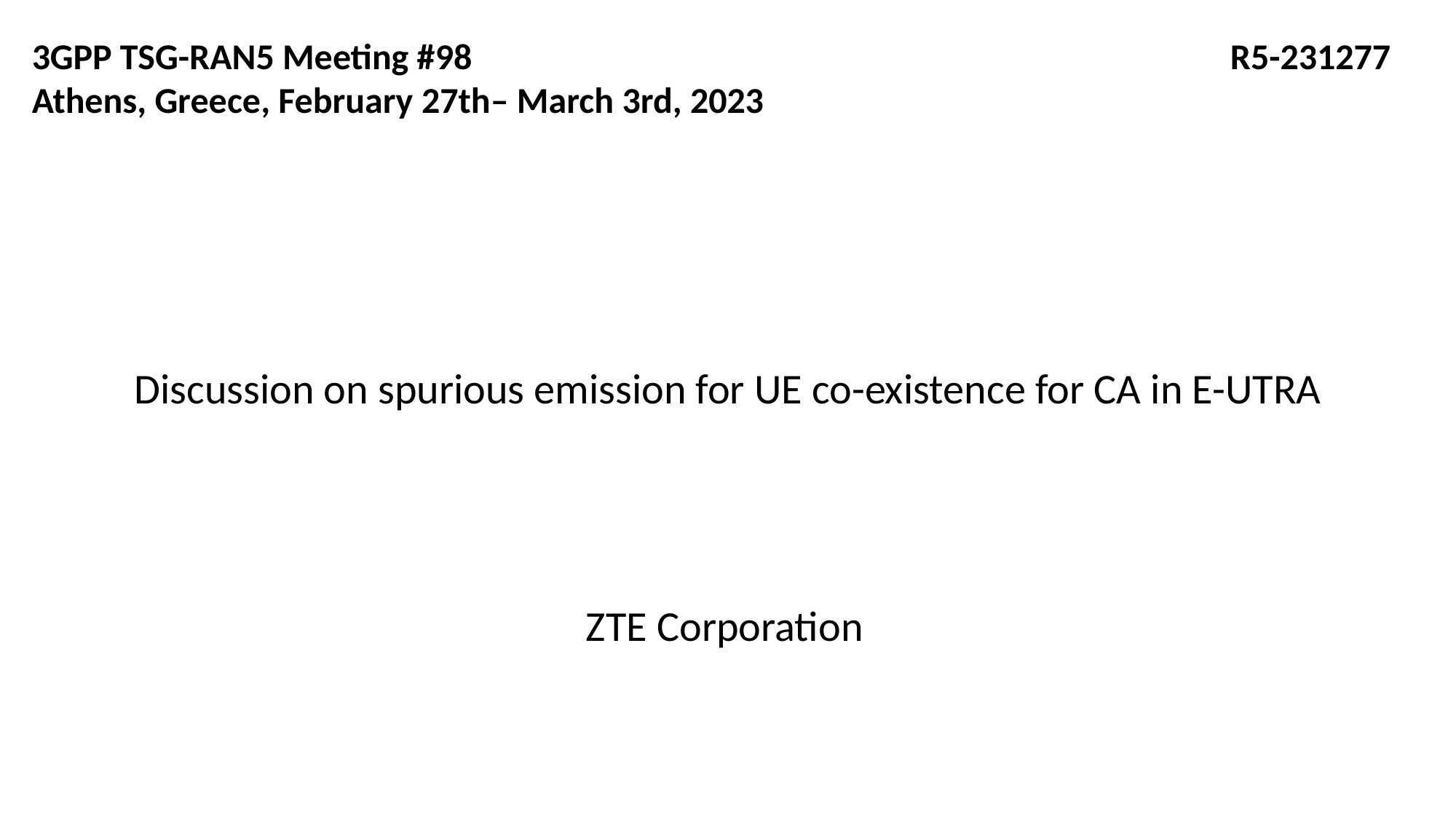

3GPP TSG-RAN5 Meeting #98    						             R5-231277 Athens, Greece, February 27th– March 3rd, 2023
# Discussion on spurious emission for UE co-existence for CA in E-UTRA
ZTE Corporation